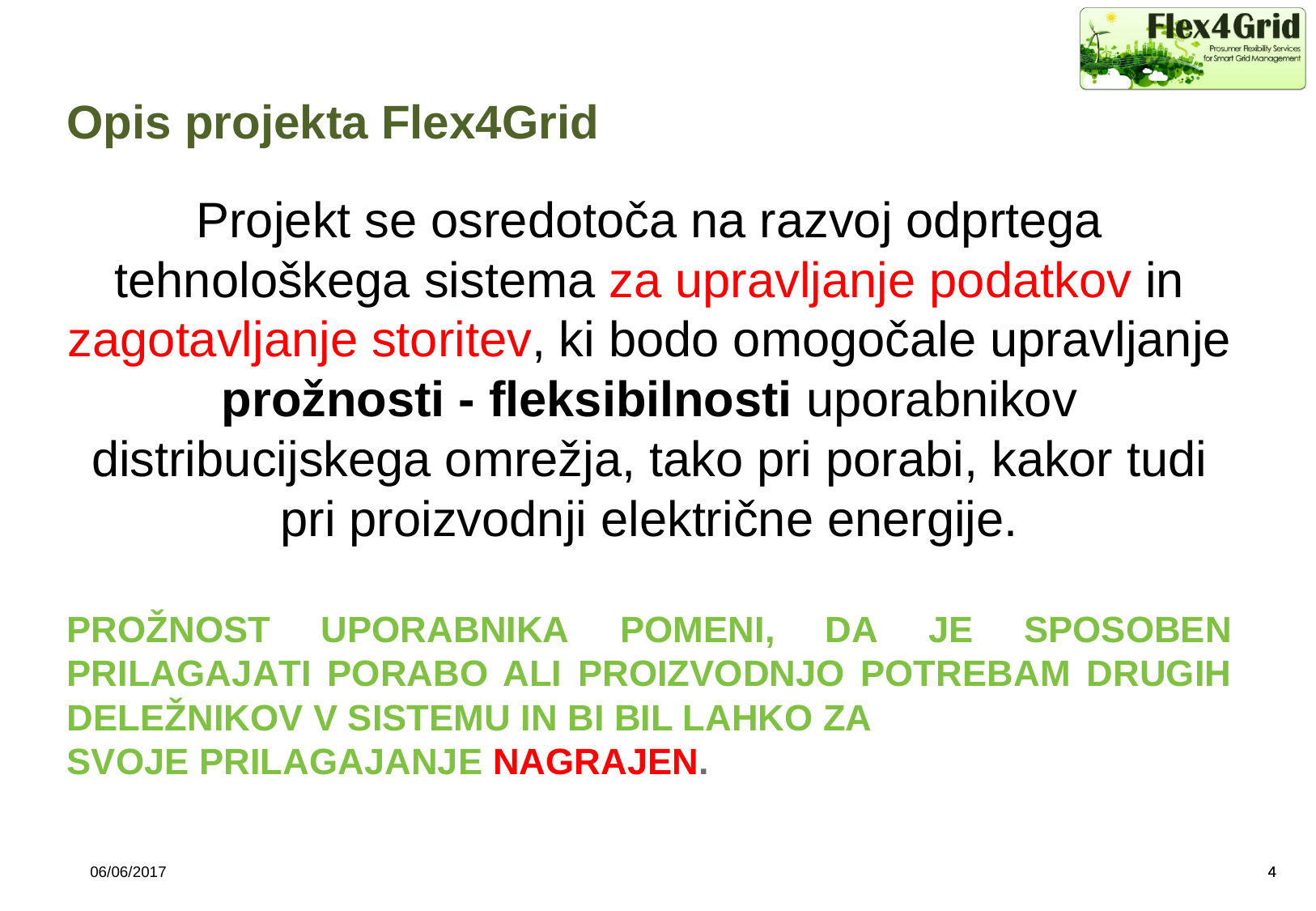

# Opis projekta Flex4Grid
Projekt se osredotoča na razvoj odprtega tehnološkega sistema za upravljanje podatkov in zagotavljanje storitev, ki bodo omogočale upravljanje prožnosti - fleksibilnosti uporabnikov distribucijskega omrežja, tako pri porabi, kakor tudi pri proizvodnji električne energije.

PROŽNOST UPORABNIKA POMENI, DA JE SPOSOBEN PRILAGAJATI PORABO ALI PROIZVODNJO POTREBAM DRUGIH DELEŽNIKOV V SISTEMU IN BI BIL LAHKO ZA
SVOJE PRILAGAJANJE NAGRAJEN.